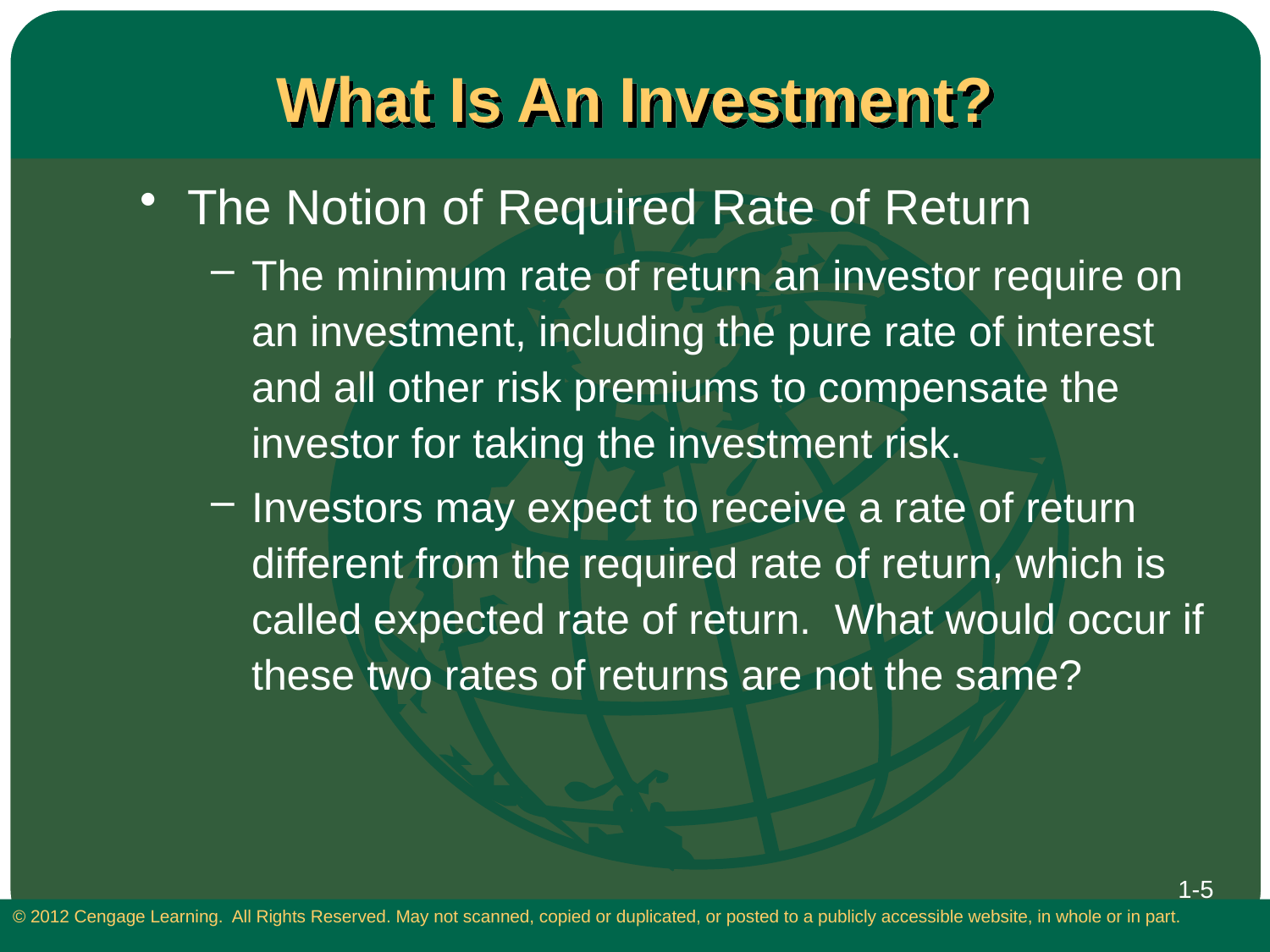

# What Is An Investment?
The Notion of Required Rate of Return
The minimum rate of return an investor require on an investment, including the pure rate of interest and all other risk premiums to compensate the investor for taking the investment risk.
Investors may expect to receive a rate of return different from the required rate of return, which is called expected rate of return.  What would occur if these two rates of returns are not the same?
1-5
© 2012 Cengage Learning.  All Rights Reserved. May not scanned, copied or duplicated, or posted to a publicly accessible website, in whole or in part.